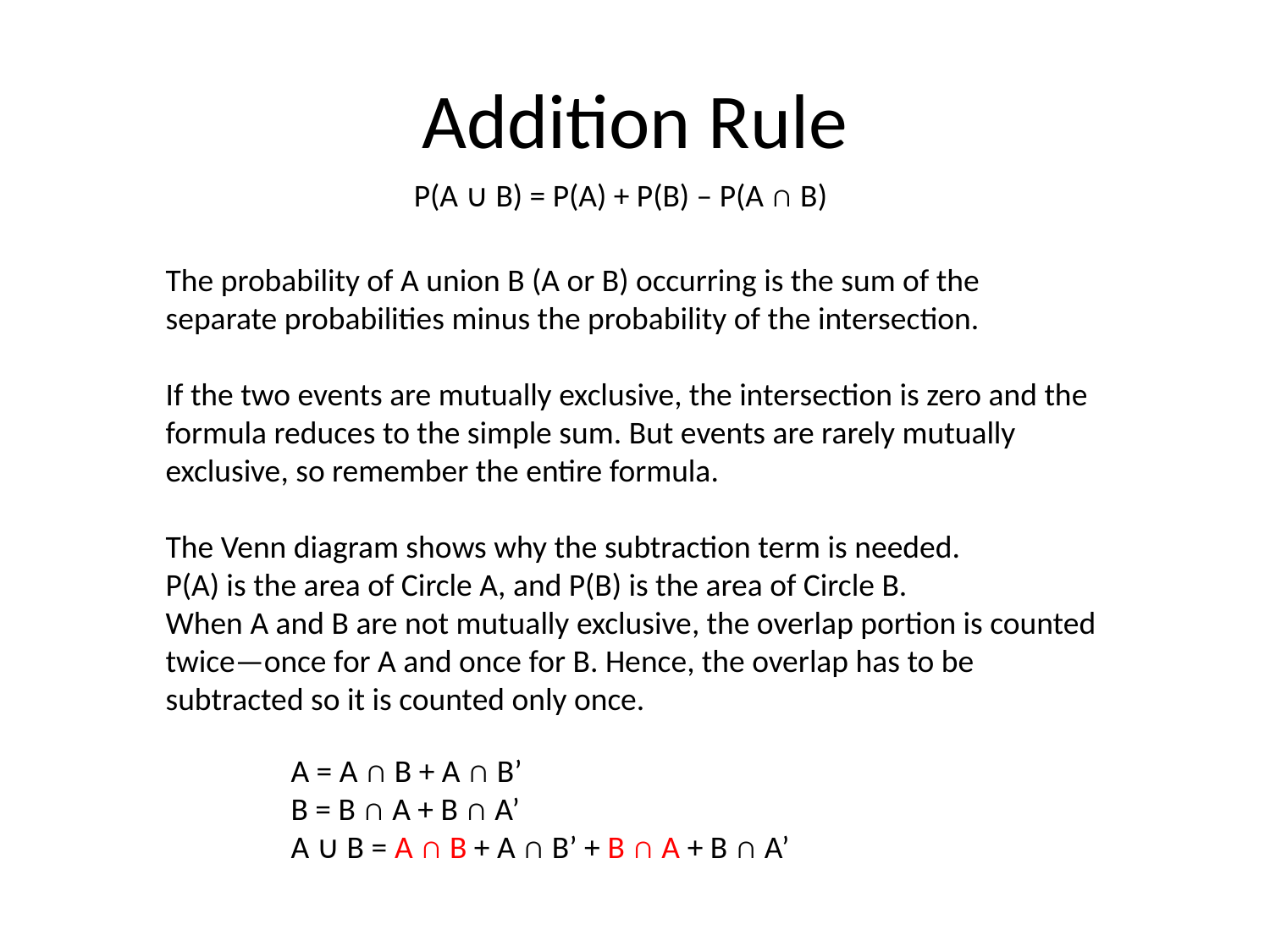

# Addition Rule
P(A ∪ B) = P(A) + P(B) – P(A ∩ B)
The probability of A union B (A or B) occurring is the sum of the separate probabilities minus the probability of the intersection.

If the two events are mutually exclusive, the intersection is zero and the formula reduces to the simple sum. But events are rarely mutually exclusive, so remember the entire formula.

The Venn diagram shows why the subtraction term is needed.
P(A) is the area of Circle A, and P(B) is the area of Circle B.
When A and B are not mutually exclusive, the overlap portion is counted twice—once for A and once for B. Hence, the overlap has to be subtracted so it is counted only once.
A = A ∩ B + A ∩ B’
B = B ∩ A + B ∩ A’
A ∪ B = A ∩ B + A ∩ B’ + B ∩ A + B ∩ A’